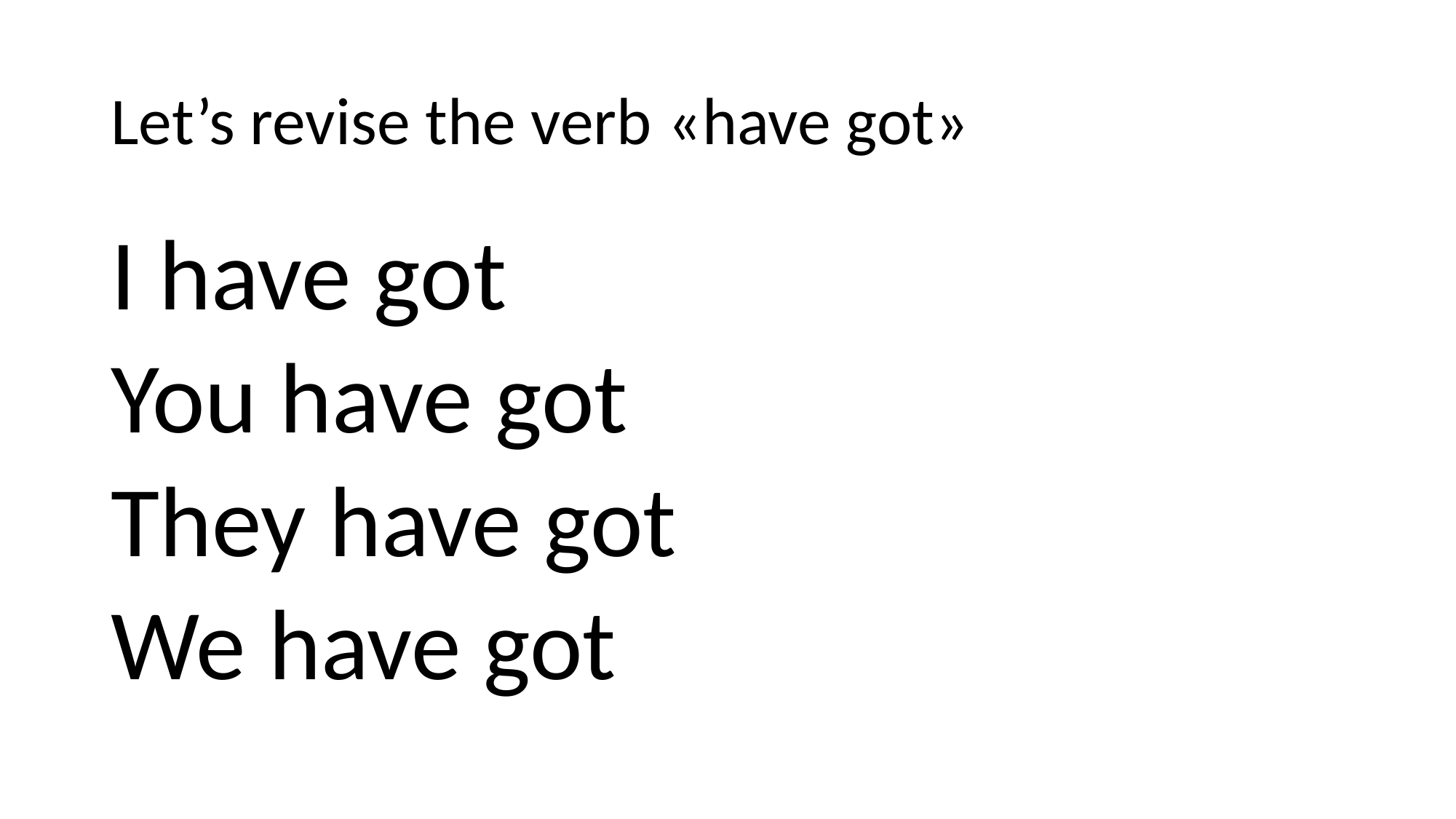

# Let’s revise the verb «have got»
I have got
You have got
They have got
We have got